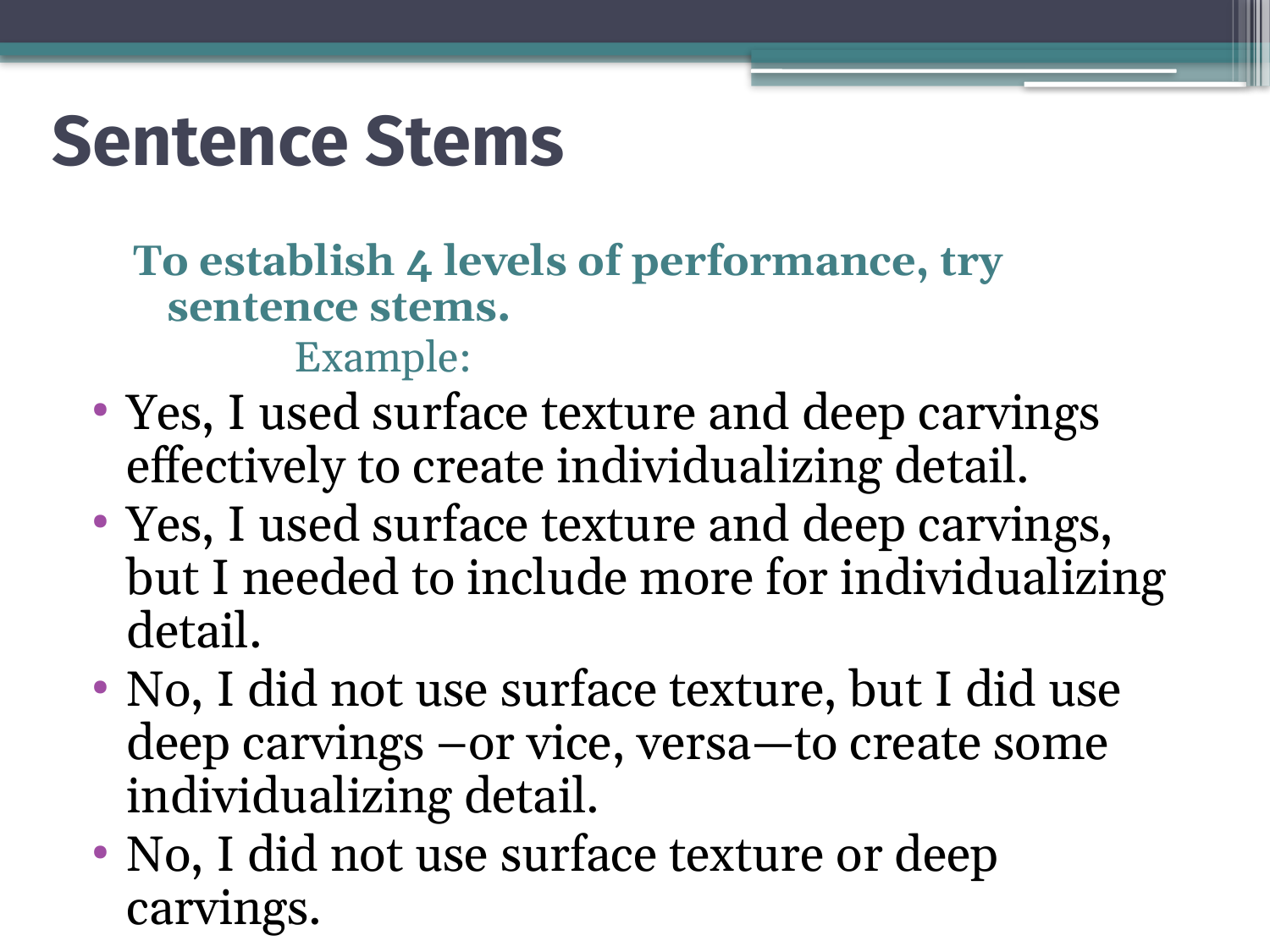

# Sentence Stems
To establish 4 levels of performance, try sentence stems.
		Example:
Yes, I used surface texture and deep carvings effectively to create individualizing detail.
Yes, I used surface texture and deep carvings, but I needed to include more for individualizing detail.
No, I did not use surface texture, but I did use deep carvings –or vice, versa—to create some individualizing detail.
No, I did not use surface texture or deep carvings.